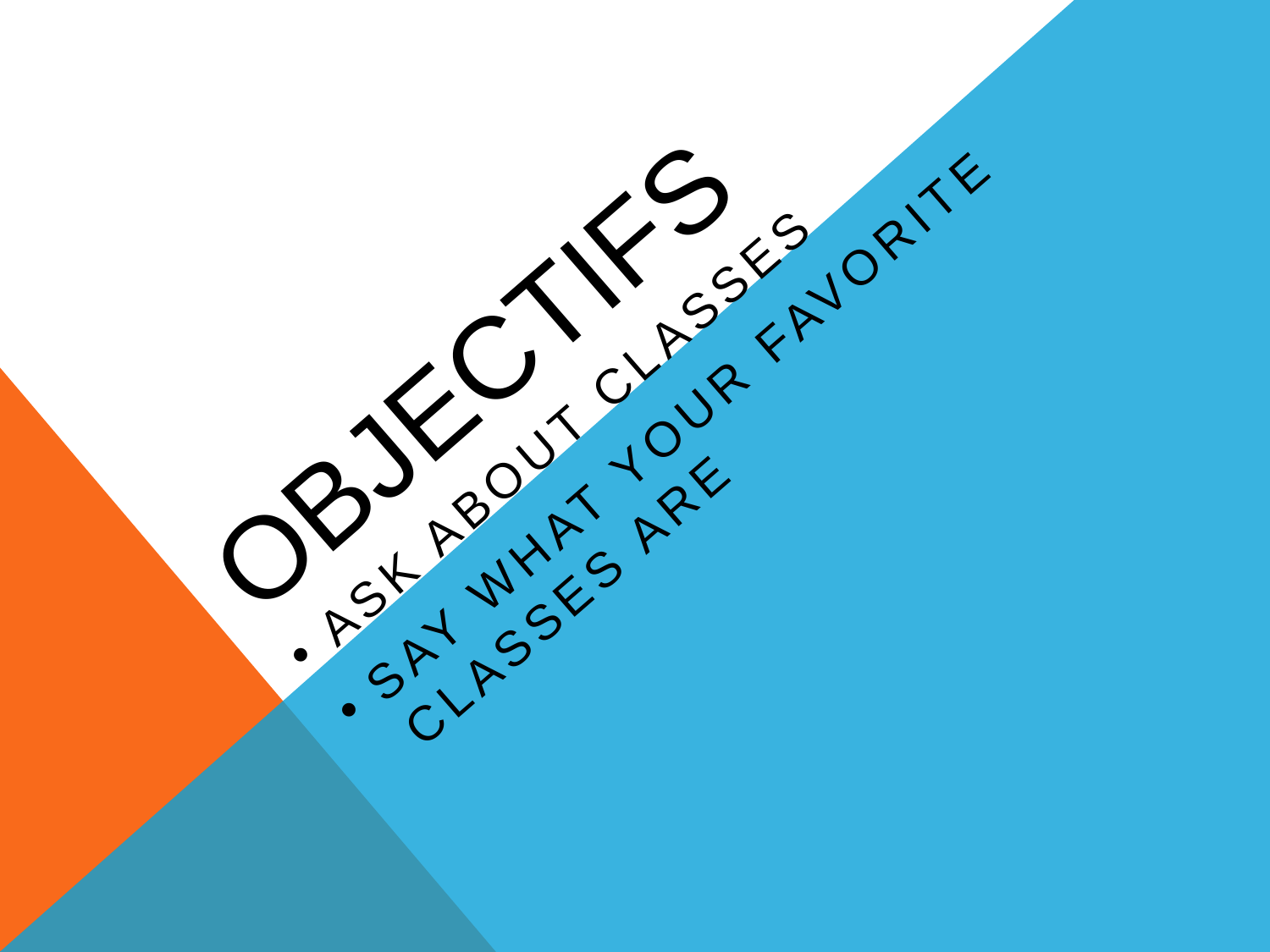

# Objectifs
Ask about classes
Say what your favorite classes are